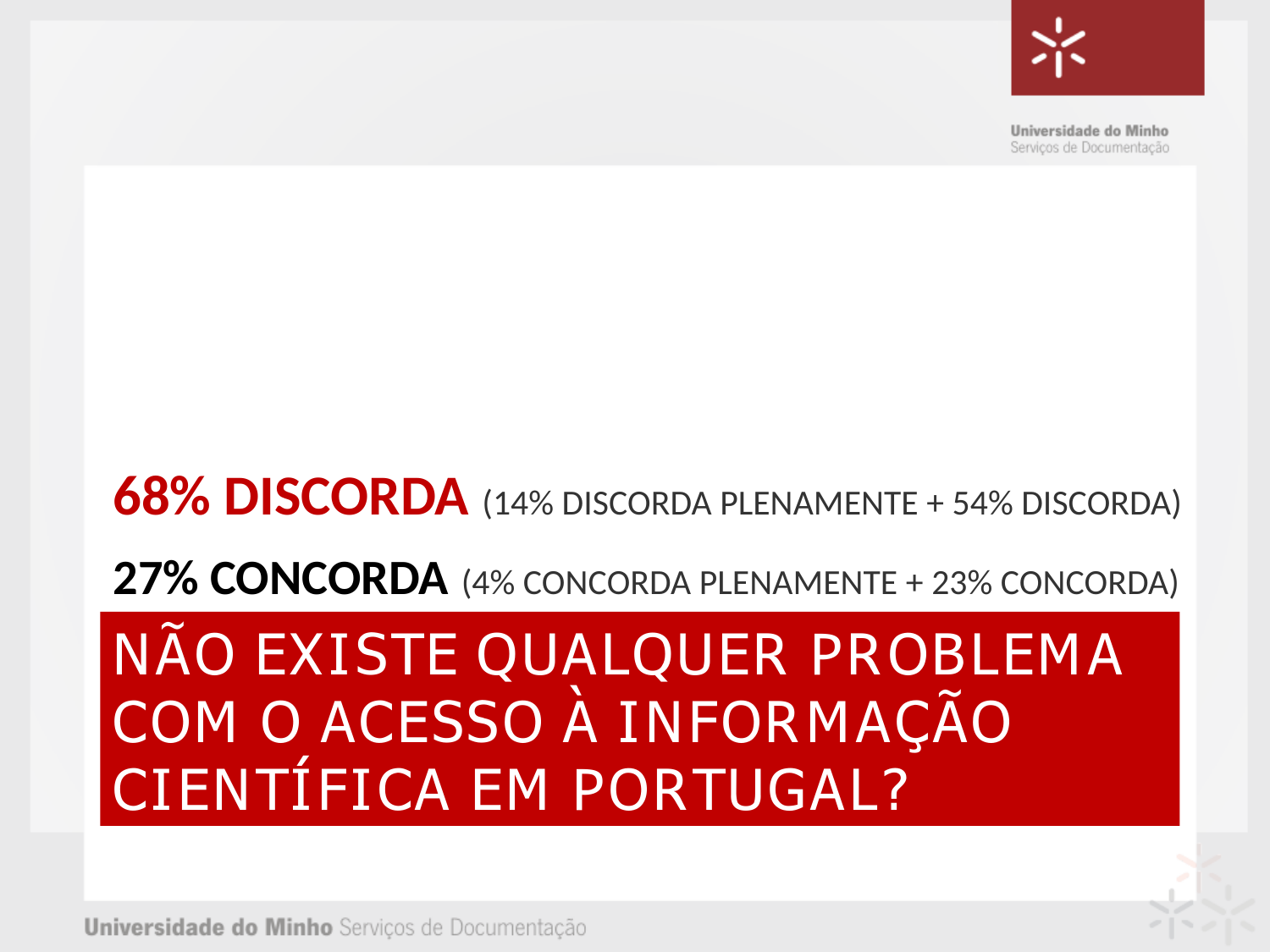

68% DISCORDA (14% DISCORDA PLENAMENTE + 54% DISCORDA)
27% CONCORDA (4% CONCORDA PLENAMENTE + 23% CONCORDA)
# Não existe qualquer problema com o acesso à informação científica em Portugal?